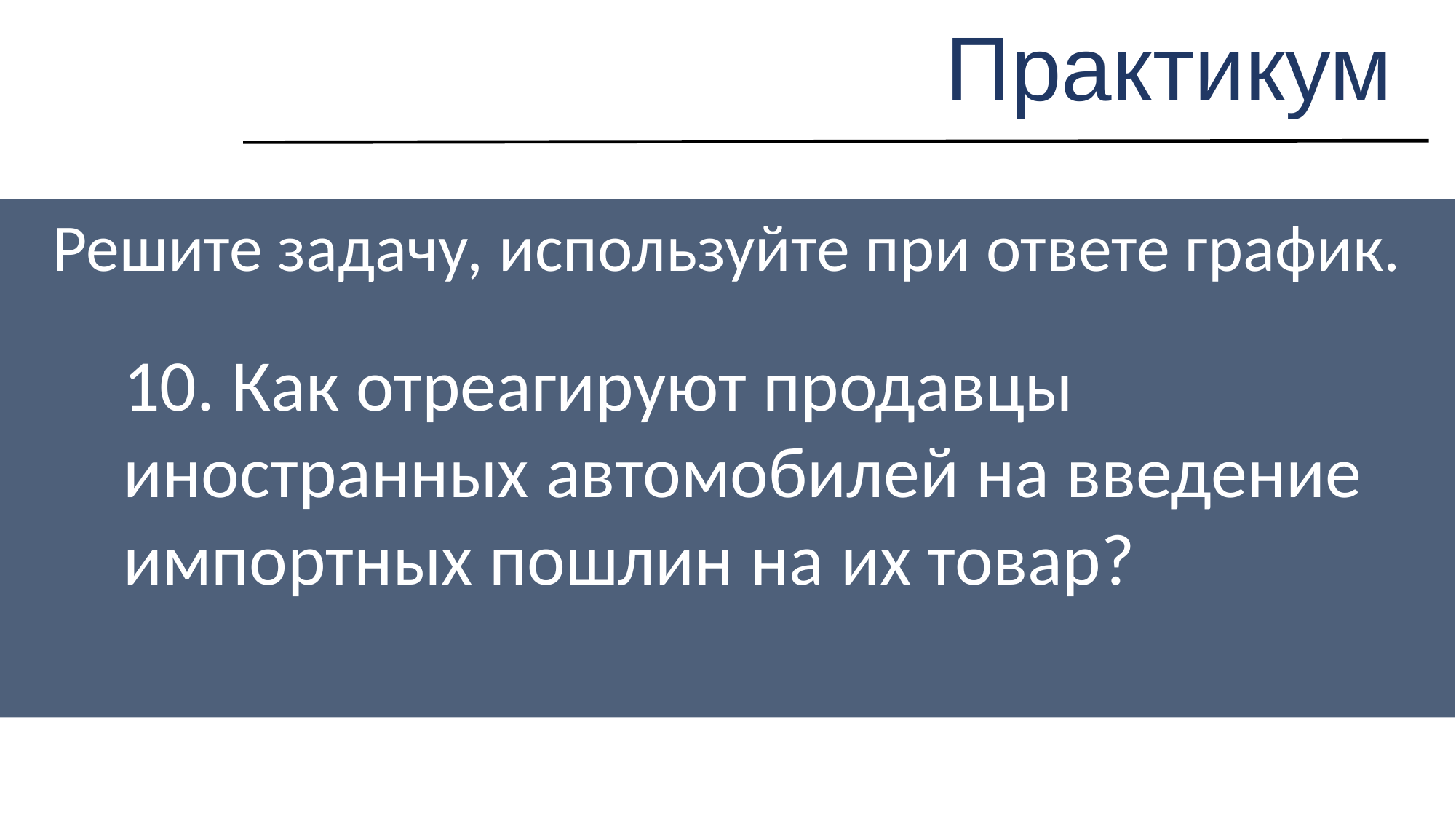

Практикум

Решите задачу, используйте при ответе график.
10. Как отреагируют продавцы иностранных автомобилей на введение импортных пошлин на их товар?